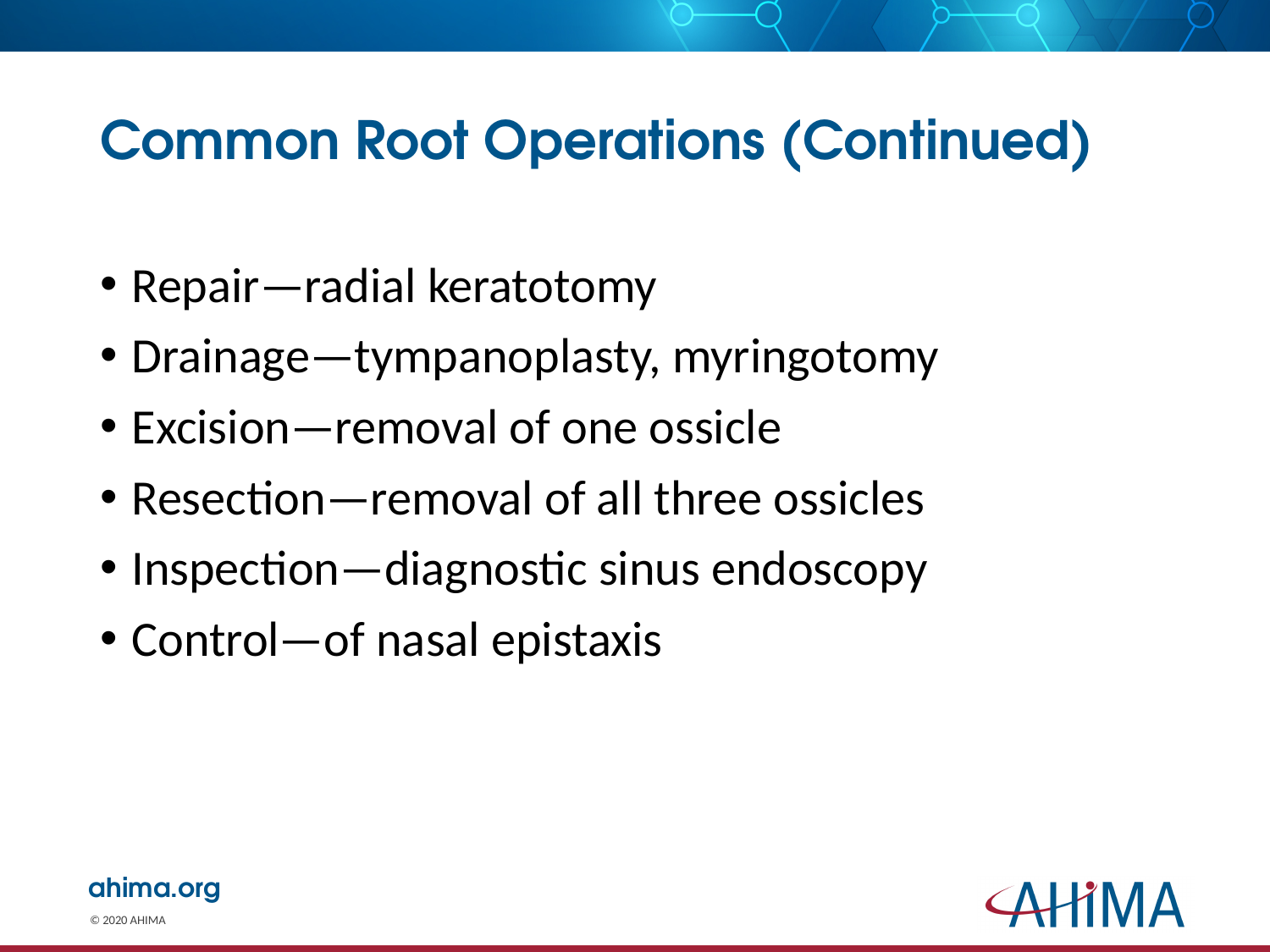

# Common Root Operations (Continued)
Repair—radial keratotomy
Drainage—tympanoplasty, myringotomy
Excision—removal of one ossicle
Resection—removal of all three ossicles
Inspection—diagnostic sinus endoscopy
Control—of nasal epistaxis